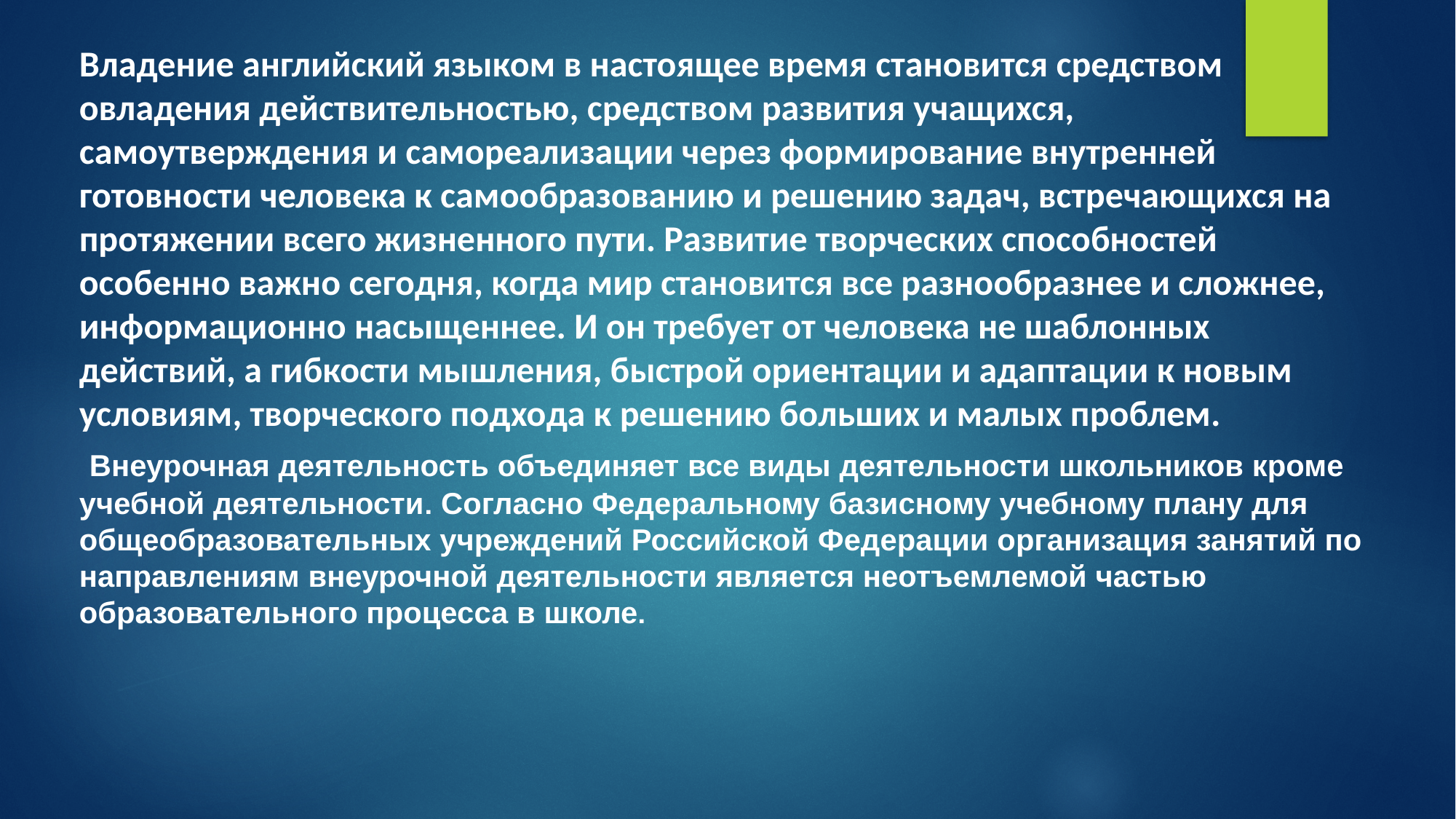

Владение английский языком в настоящее время становится средством овладения действительностью, средством развития учащихся, самоутверждения и самореализации через формирование внутренней готовности человека к самообразованию и решению задач, встречающихся на протяжении всего жизненного пути. Развитие творческих способностей особенно важно сегодня, когда мир становится все разнообразнее и сложнее, информационно насыщеннее. И он требует от человека не шаблонных действий, а гибкости мышления, быстрой ориентации и адаптации к новым условиям, творческого подхода к решению больших и малых проблем.
 Внеурочная деятельность объединяет все виды деятельности школьников кроме учебной деятельности. Согласно Федеральному базисному учебному плану для общеобразовательных учреждений Российской Федерации организация занятий по направлениям внеурочной деятельности является неотъемлемой частью образовательного процесса в школе.